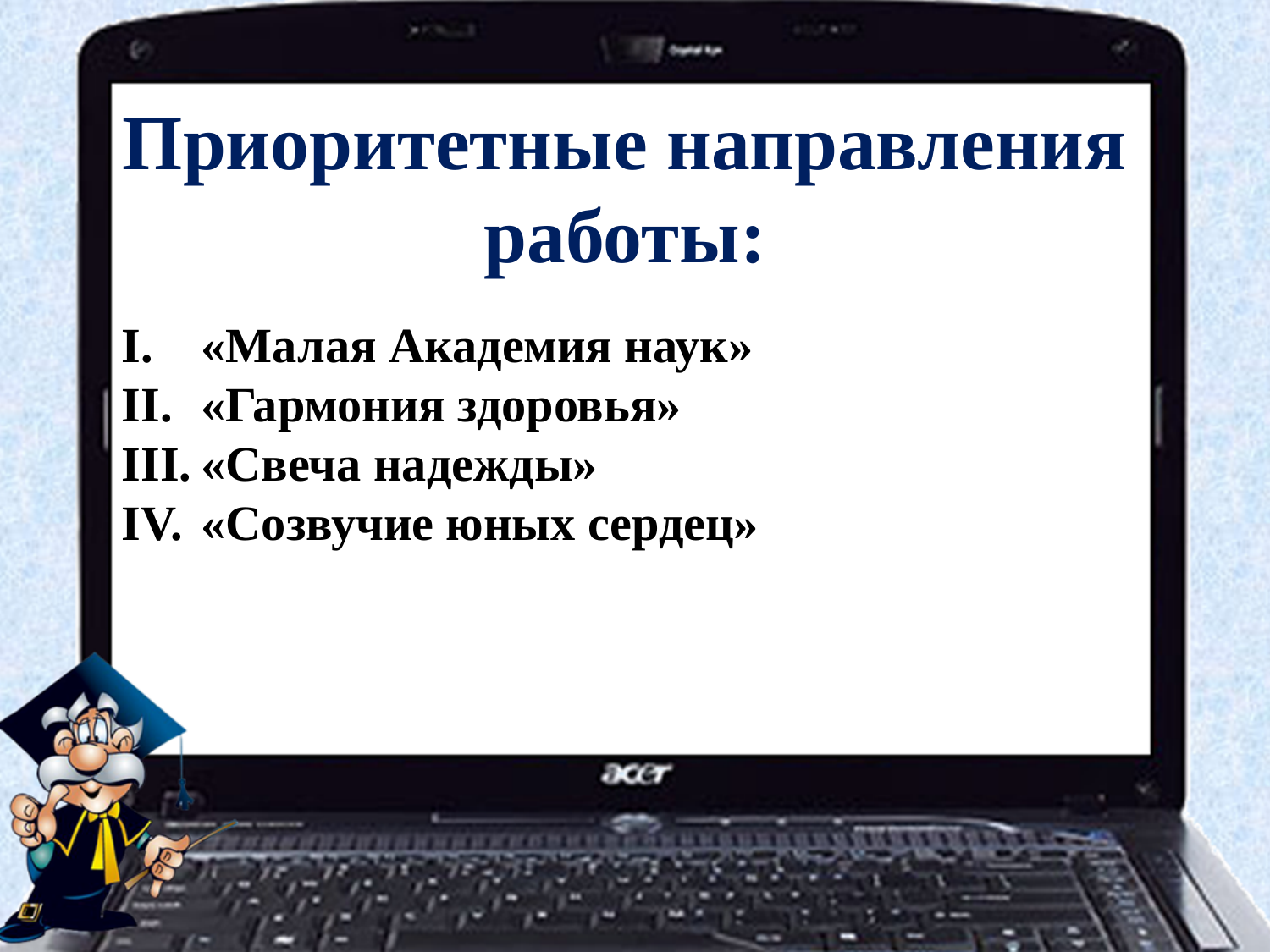

Приоритетные направления работы:
#

«Малая Академия наук»
«Гармония здоровья»
«Свеча надежды»
«Созвучие юных сердец»